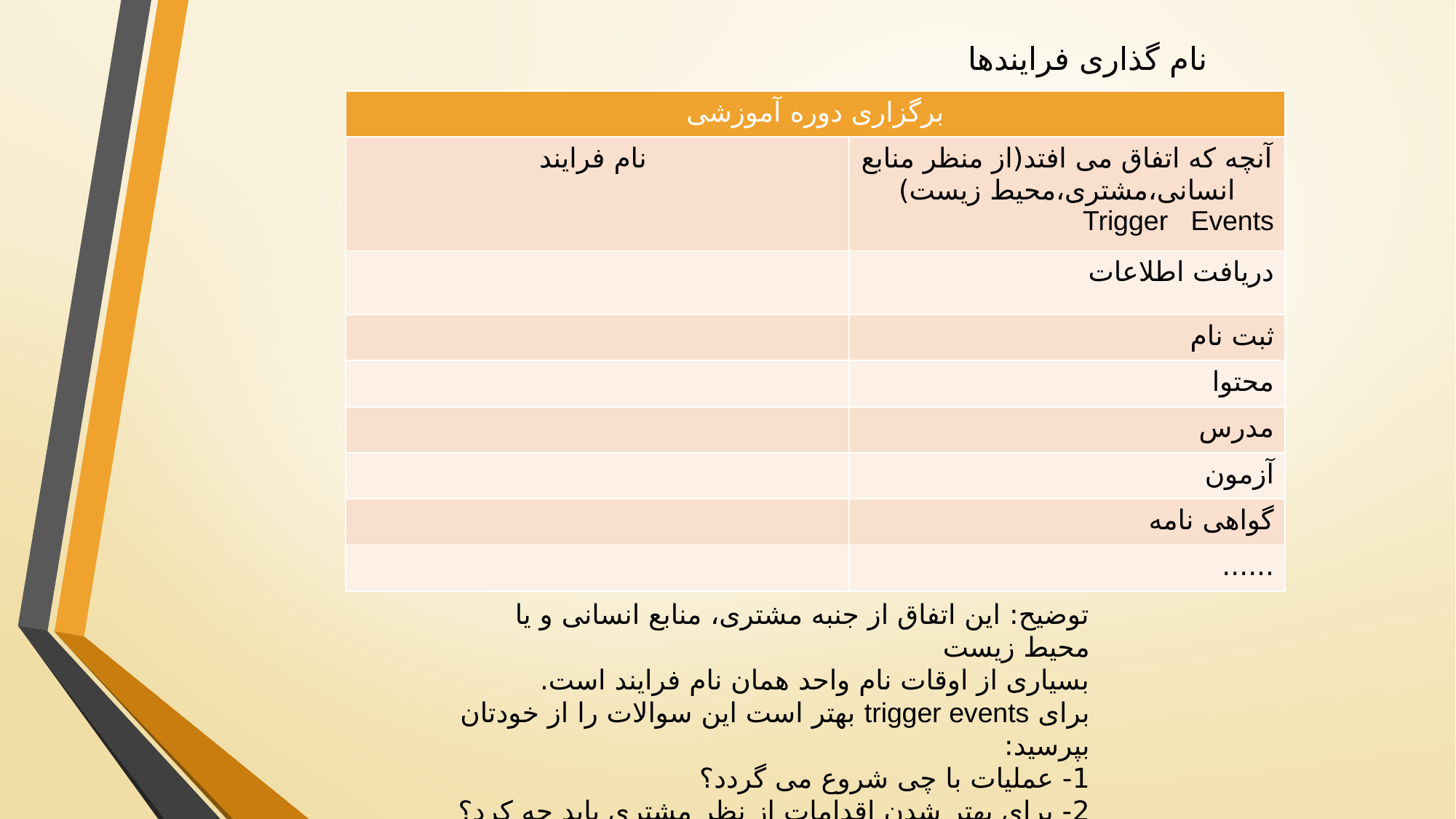

# نام گذاری فرایندها
| برگزاری دوره آموزشی |  |
| --- | --- |
| نام فرایند | آنچه که اتفاق می افتد(از منظر منابع انسانی،مشتری،محیط زیست) Trigger Events |
|  | دریافت اطلاعات |
|  | ثبت نام |
|  | محتوا |
|  | مدرس |
|  | آزمون |
|  | گواهی نامه |
|  | ...... |
توضیح: این اتفاق از جنبه مشتری، منابع انسانی و یا محیط زیست
بسیاری از اوقات نام واحد همان نام فرایند است.
برای trigger events بهتر است این سوالات را از خودتان بپرسید:
1- عملیات با چی شروع می گردد؟
2- برای بهتر شدن اقدامات از نظر مشتری باید چه کرد؟
3- تصویری از فرایند بسازید؟